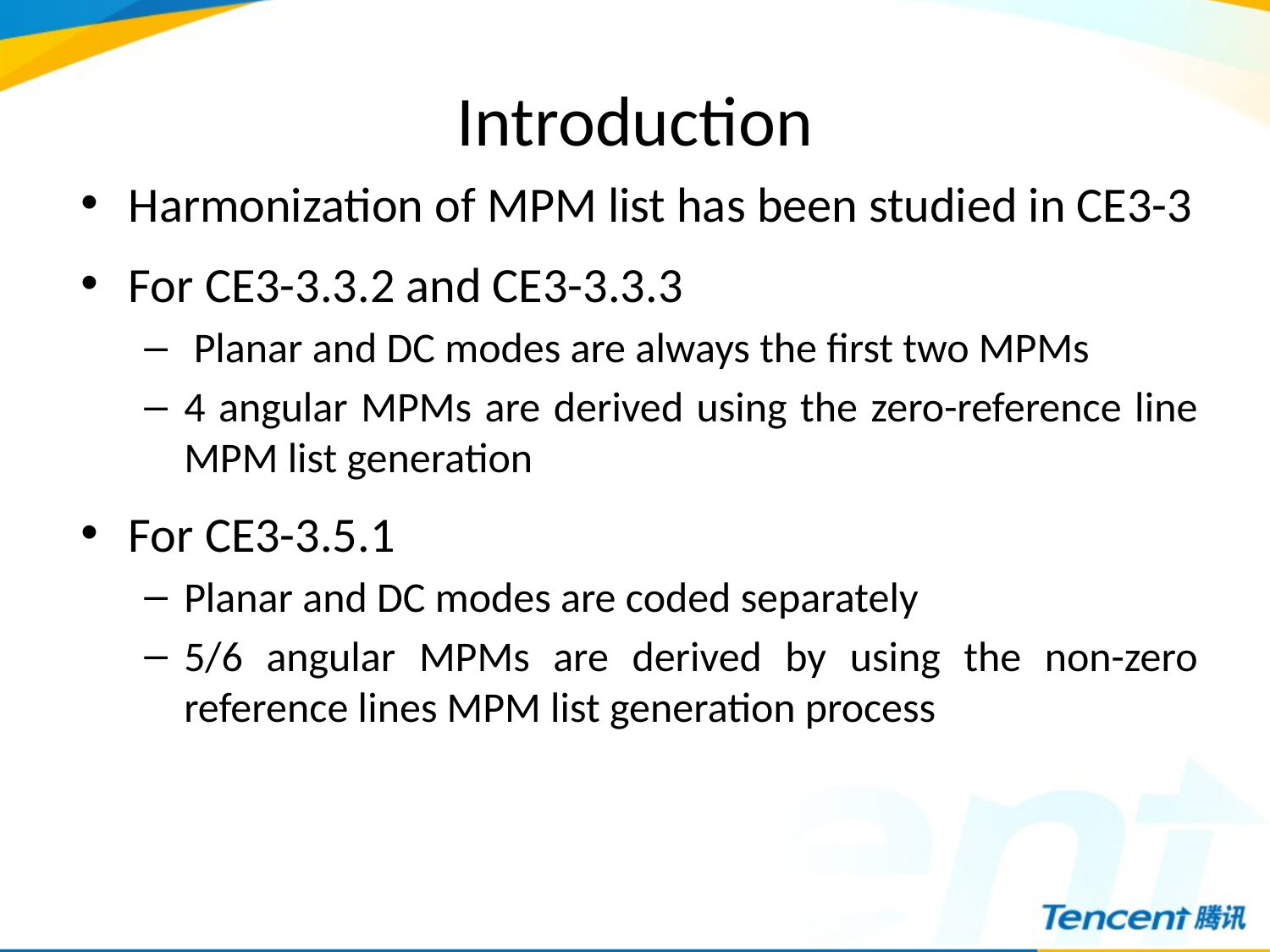

# Introduction
Harmonization of MPM list has been studied in CE3-3
For CE3-3.3.2 and CE3-3.3.3
 Planar and DC modes are always the first two MPMs
4 angular MPMs are derived using the zero-reference line MPM list generation
For CE3-3.5.1
Planar and DC modes are coded separately
5/6 angular MPMs are derived by using the non-zero reference lines MPM list generation process